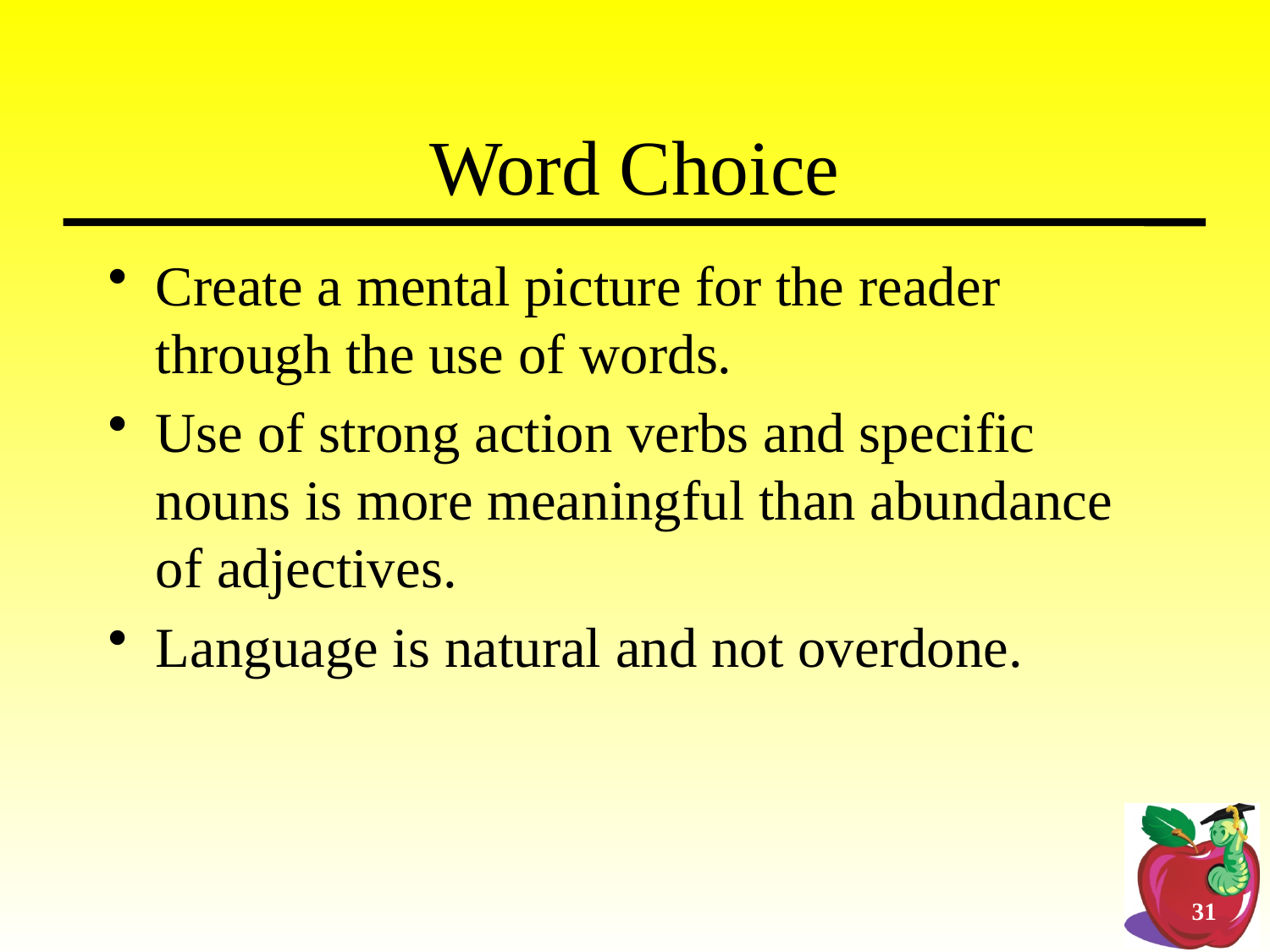

# Word Choice
Create a mental picture for the reader through the use of words.
Use of strong action verbs and specific nouns is more meaningful than abundance of adjectives.
Language is natural and not overdone.

31